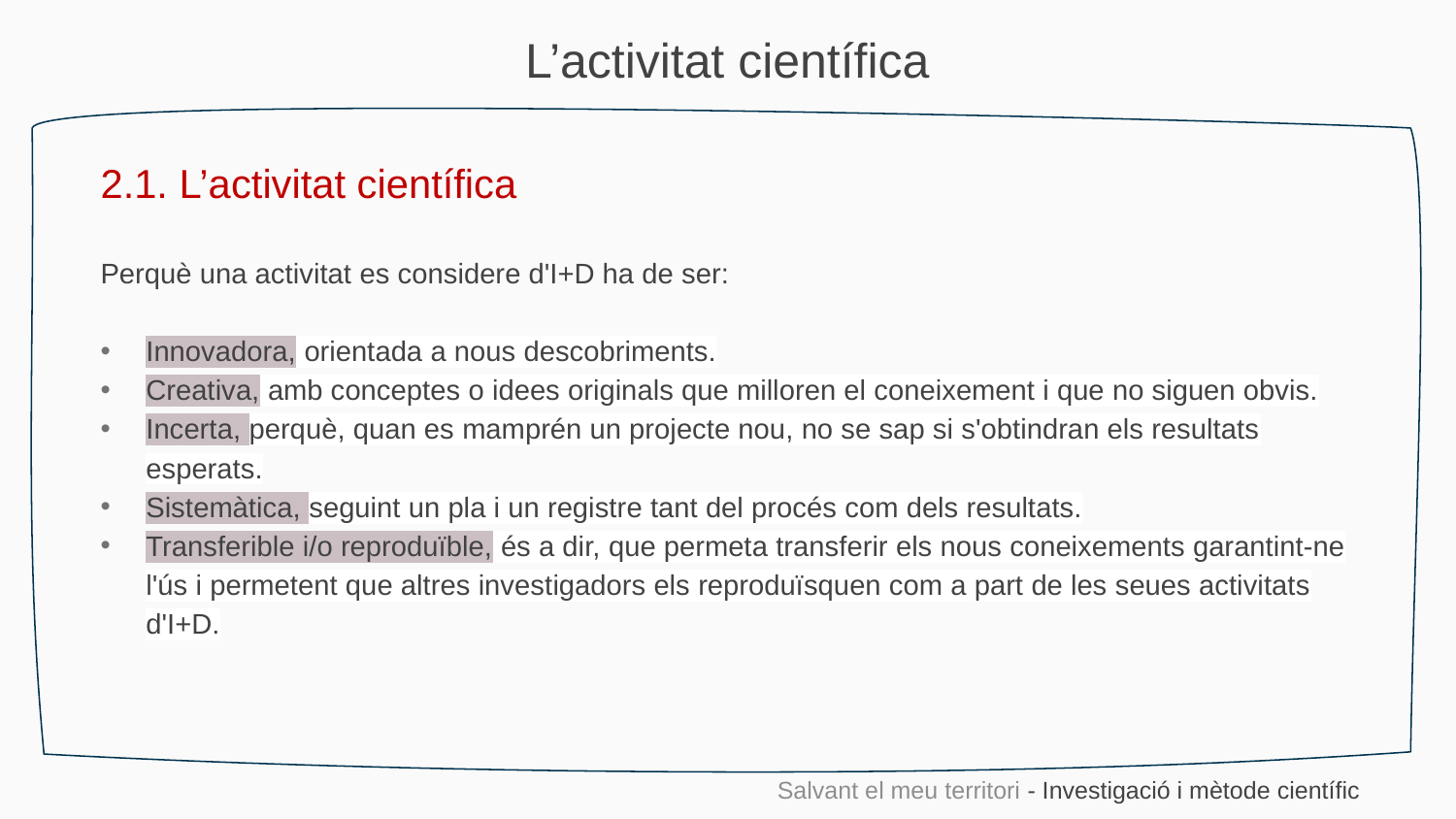

L’activitat científica

2.1. L’activitat científica
Perquè una activitat es considere d'I+D ha de ser:

Innovadora, orientada a nous descobriments.
Creativa, amb conceptes o idees originals que milloren el coneixement i que no siguen obvis.
Incerta, perquè, quan es mamprén un projecte nou, no se sap si s'obtindran els resultats esperats.
Sistemàtica, seguint un pla i un registre tant del procés com dels resultats.
Transferible i/o reproduïble, és a dir, que permeta transferir els nous coneixements garantint-ne l'ús i permetent que altres investigadors els reproduïsquen com a part de les seues activitats d'I+D.

Salvant el meu territori - Investigació i mètode científic